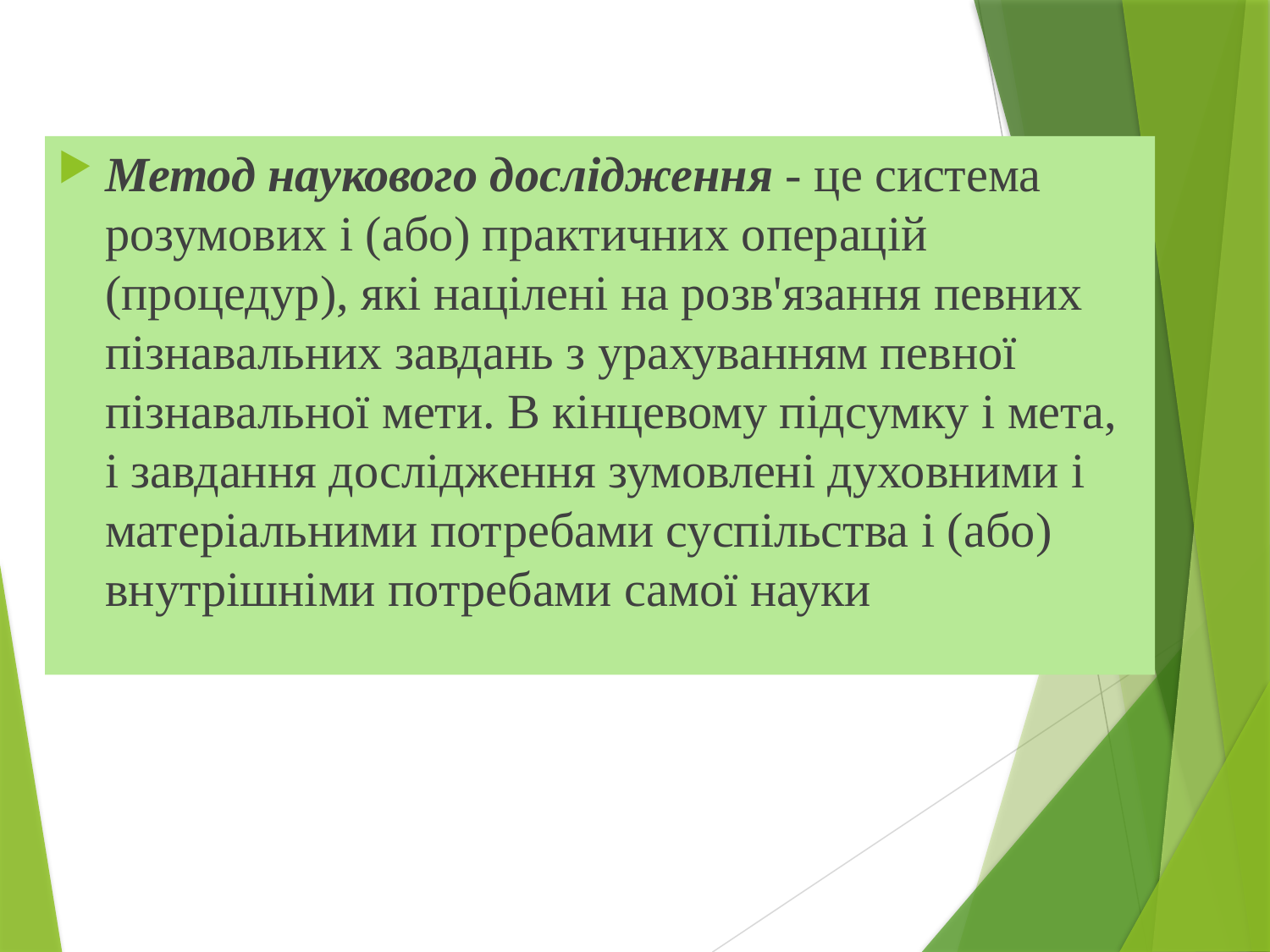

Метод наукового дослідження - це система розумових і (або) практичних операцій (процедур), які націлені на розв'язання певних пізнавальних завдань з урахуванням певної пізнавальної мети. В кінцевому підсумку і мета, і завдання дослідження зумовлені духовними і матеріальними потребами суспільства і (або) внутрішніми потребами самої науки